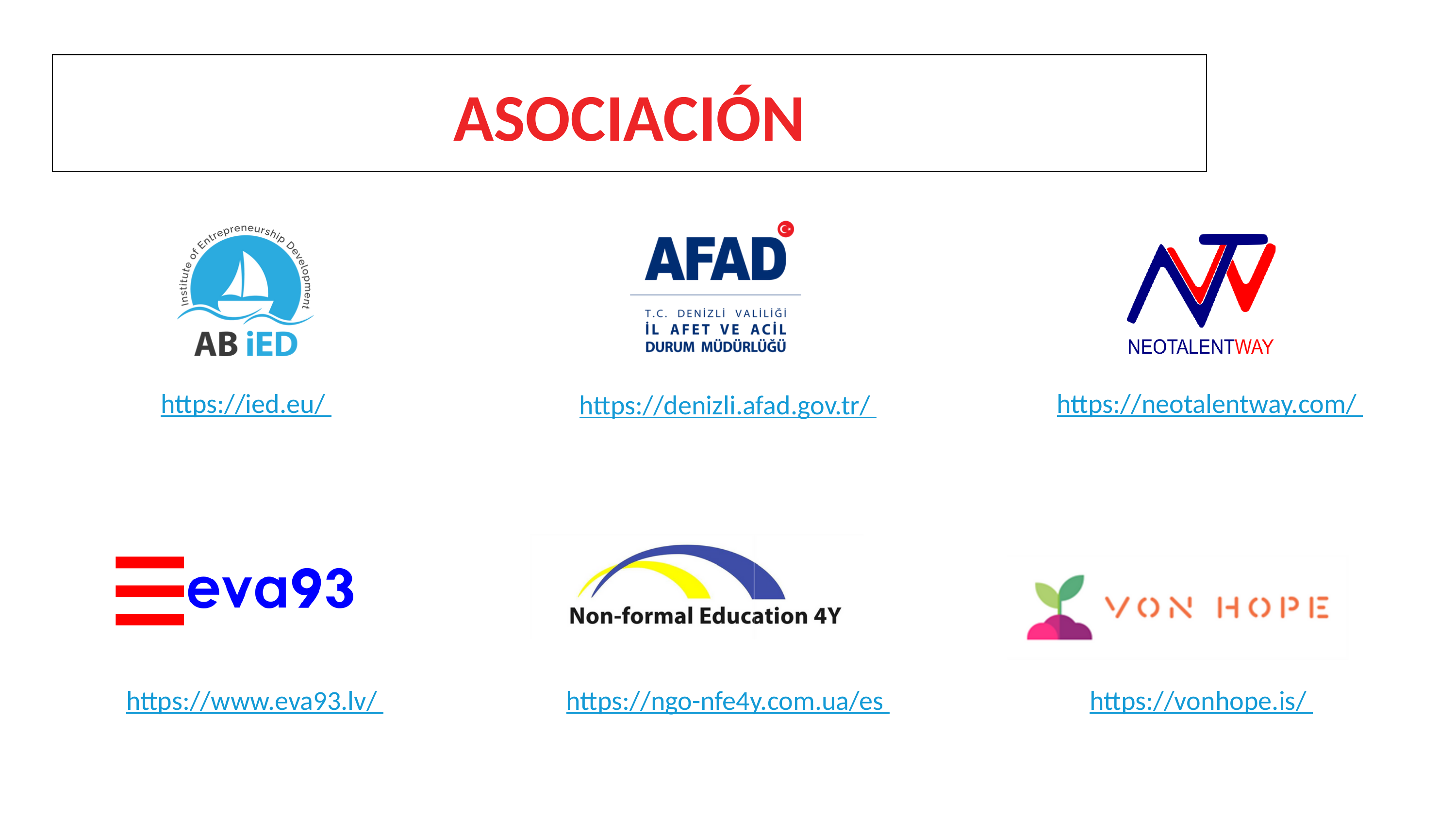

ASOCIACIÓN

https://ied.eu/
https://neotalentway.com/
https://denizli.afad.gov.tr/

https://www.eva93.lv/
https://ngo-nfe4y.com.ua/es
https://vonhope.is/